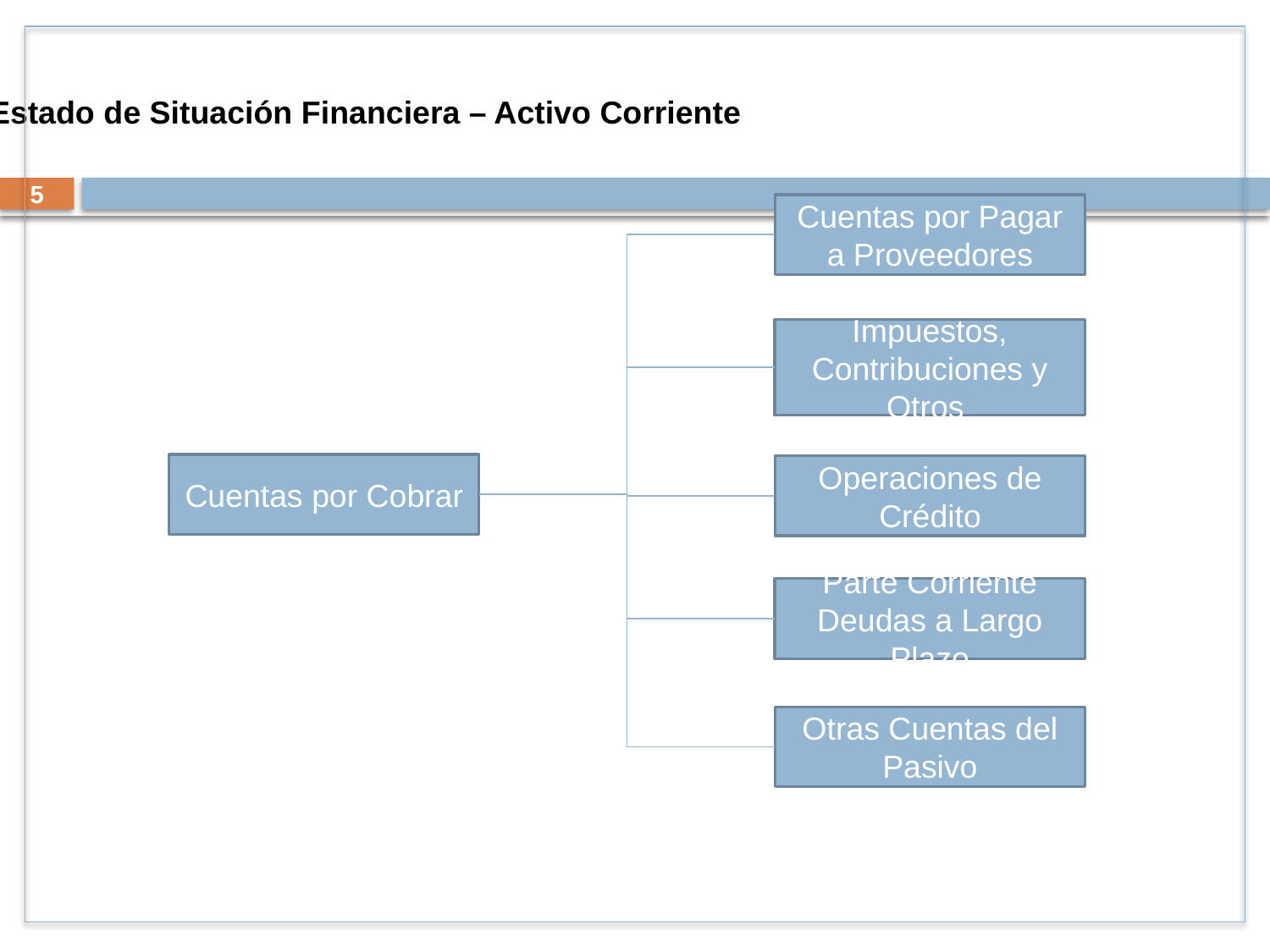

Estado de Situación Financiera – Activo Corriente
5
Cuentas por Pagar a Proveedores
Impuestos, Contribuciones y Otros
Cuentas por Cobrar
Operaciones de Crédito
Parte Corriente Deudas a Largo Plazo
Otras Cuentas del Pasivo